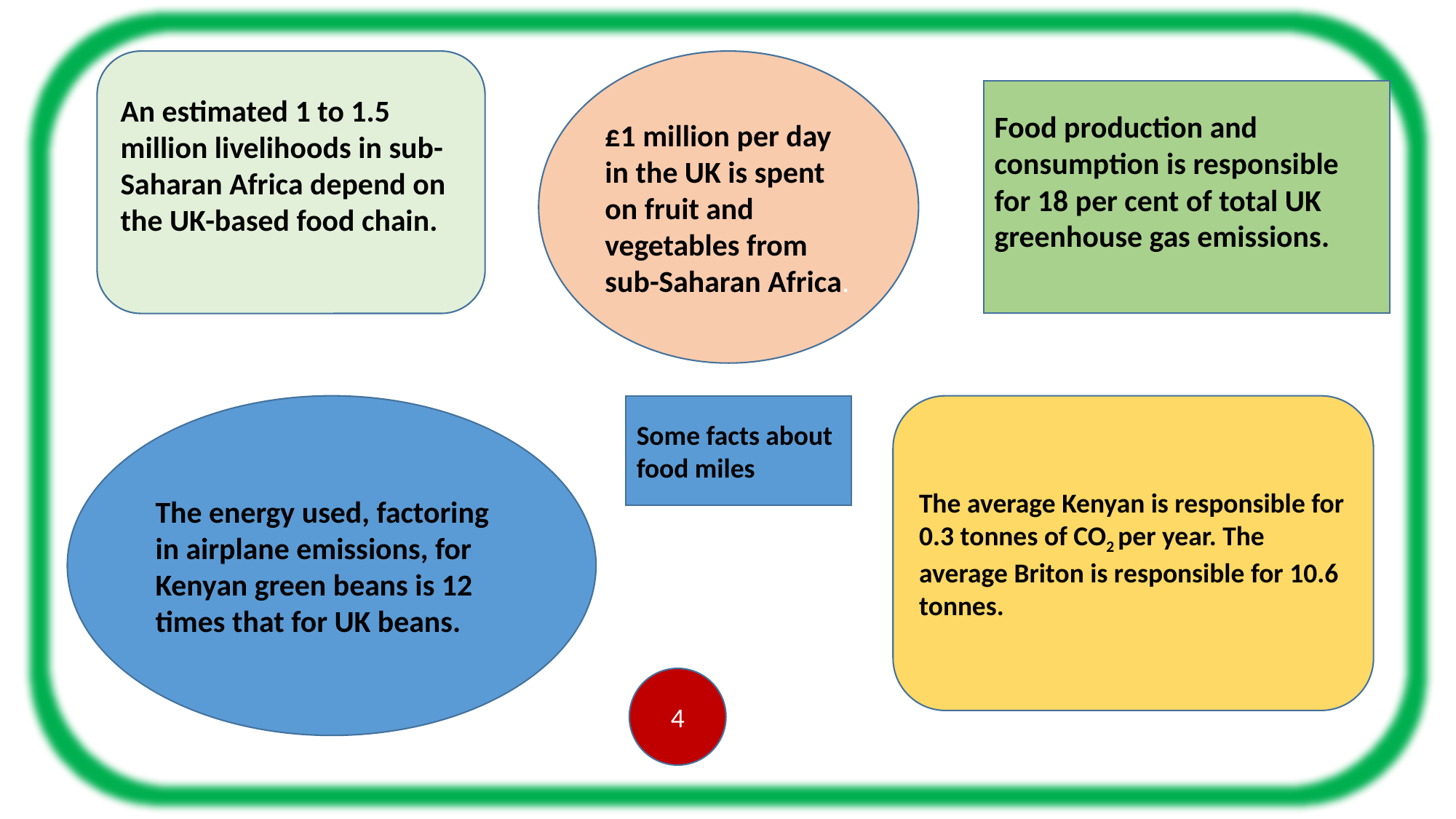

An estimated 1 to 1.5 million livelihoods in sub-Saharan Africa depend on the UK-based food chain.

£1 million per day in the UK is spent on fruit and vegetables from sub-Saharan Africa.
Food production and consumption is responsible for 18 per cent of total UK greenhouse gas emissions.

THE CHOICES WE MAKE ALL HAVE IMPACTS ON OUR PLANET
The energy used, factoring in airplane emissions, for Kenyan green beans is 12 times that for UK beans.
The average Kenyan is responsible for 0.3 tonnes of CO2 per year. The average Briton is responsible for 10.6 tonnes.
Some facts about food miles
4